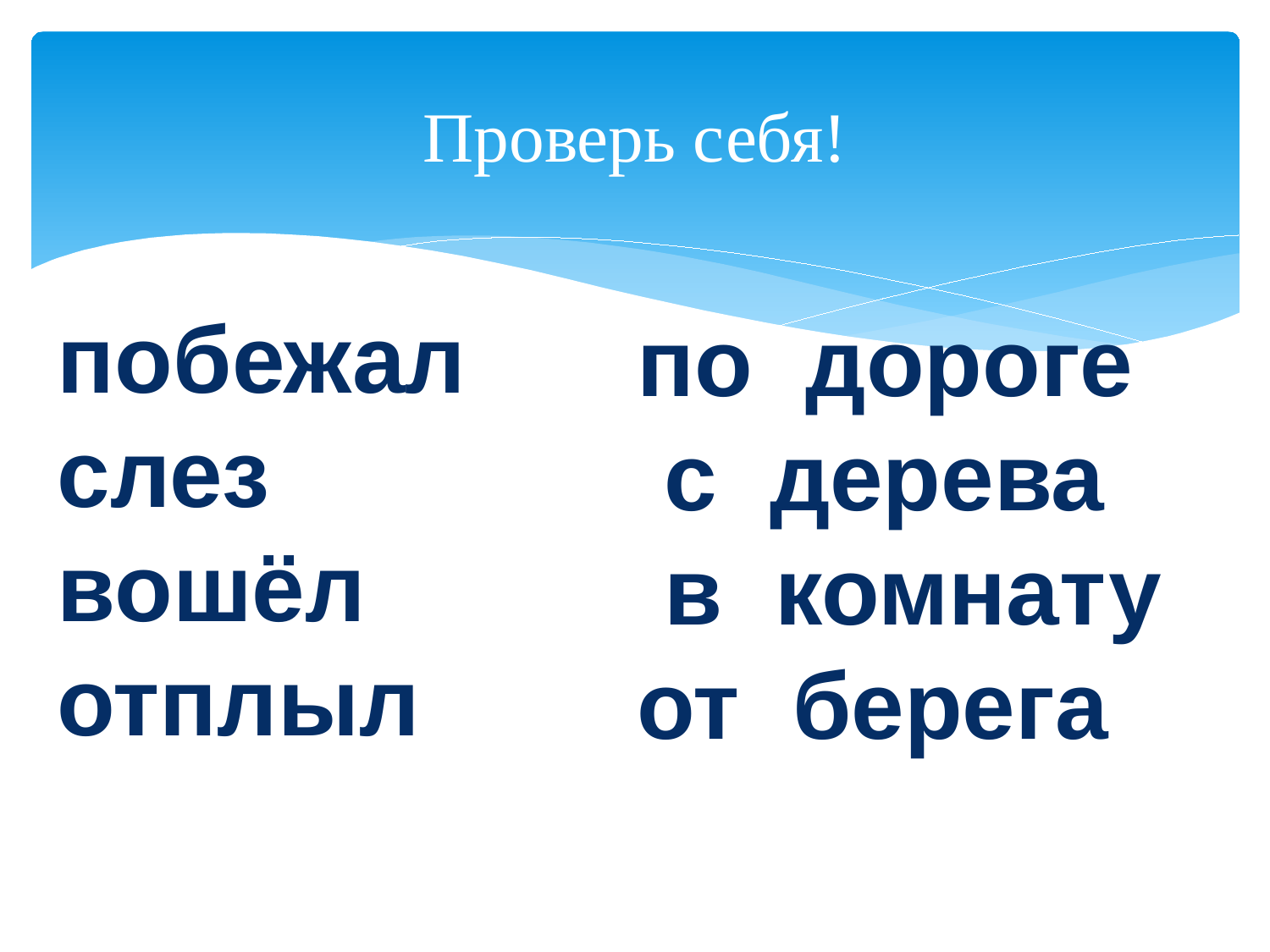

# Проверь себя!
побежал
слез
вошёл
отплыл
по  дороге
 с  дерева
 в  комнату
от  берега